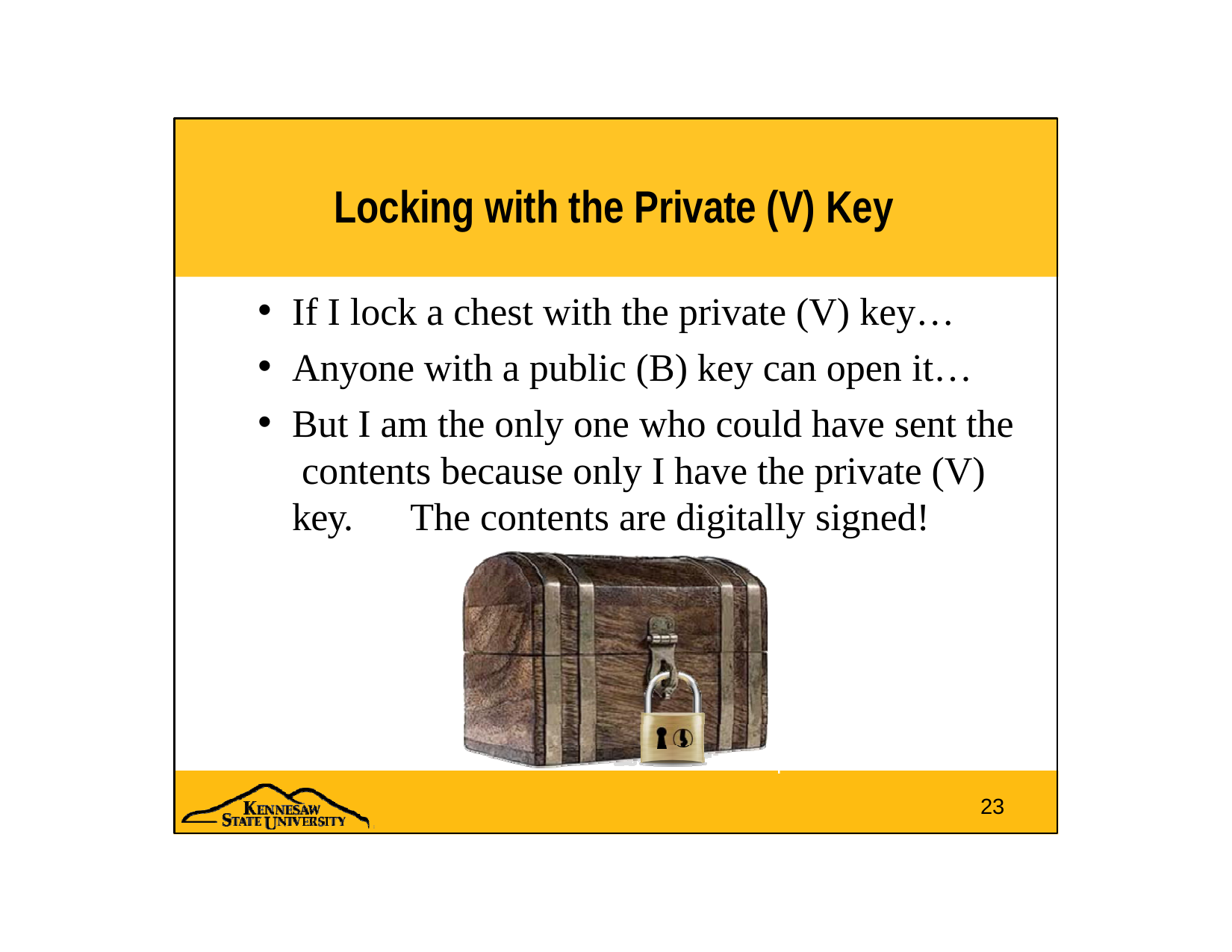

# Locking with the Private (V) Key
If I lock a chest with the private (V) key…
Anyone with a public (B) key can open it…
But I am the only one who could have sent the  contents because only I have the private (V)  key.	The contents are digitally signed!

23